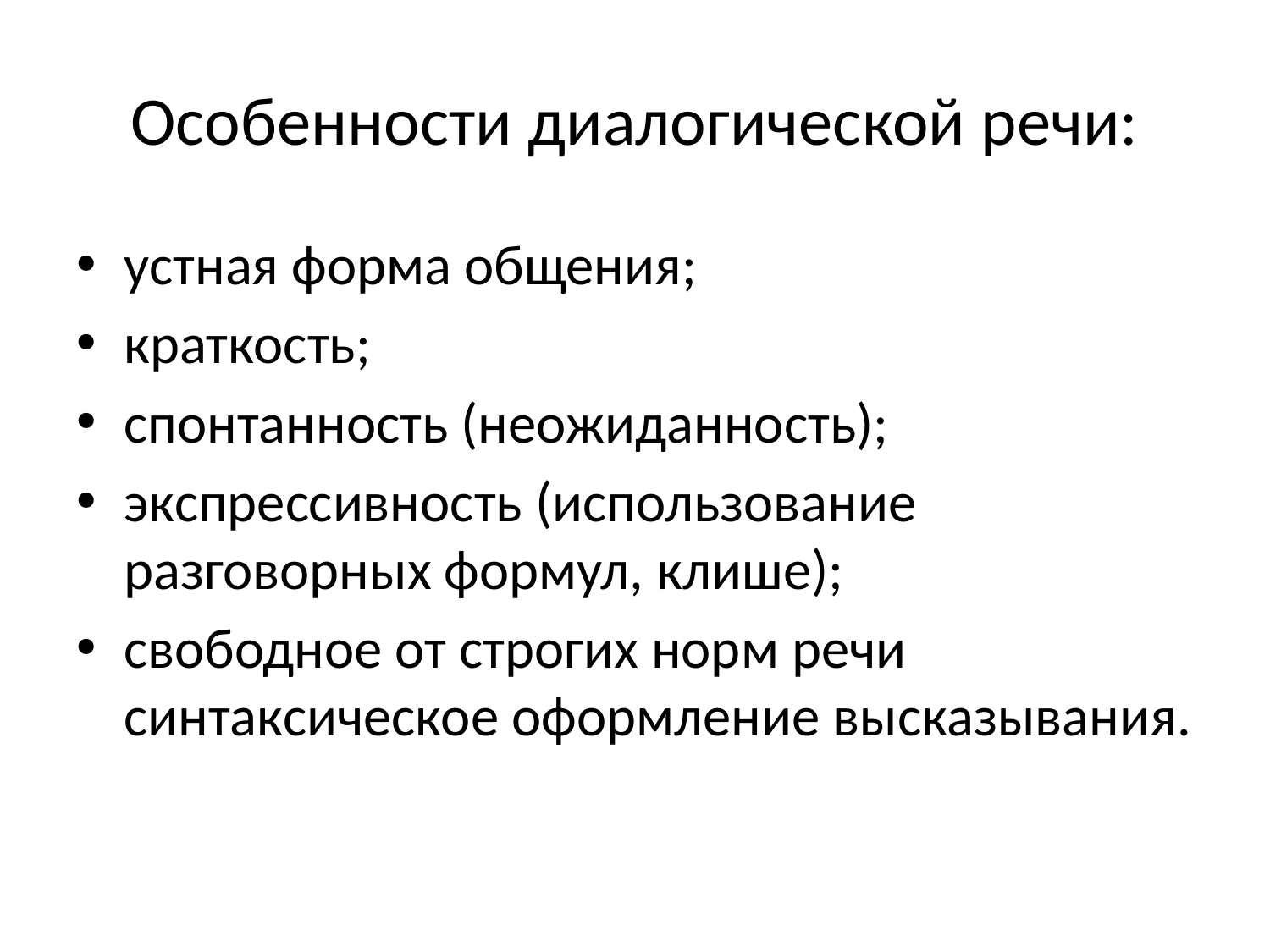

# Особенности диалогической речи:
устная форма общения;
краткость;
спонтанность (неожиданность);
экспрессивность (использование разговорных формул, клише);
свободное от строгих норм речи синтаксическое оформление высказывания.